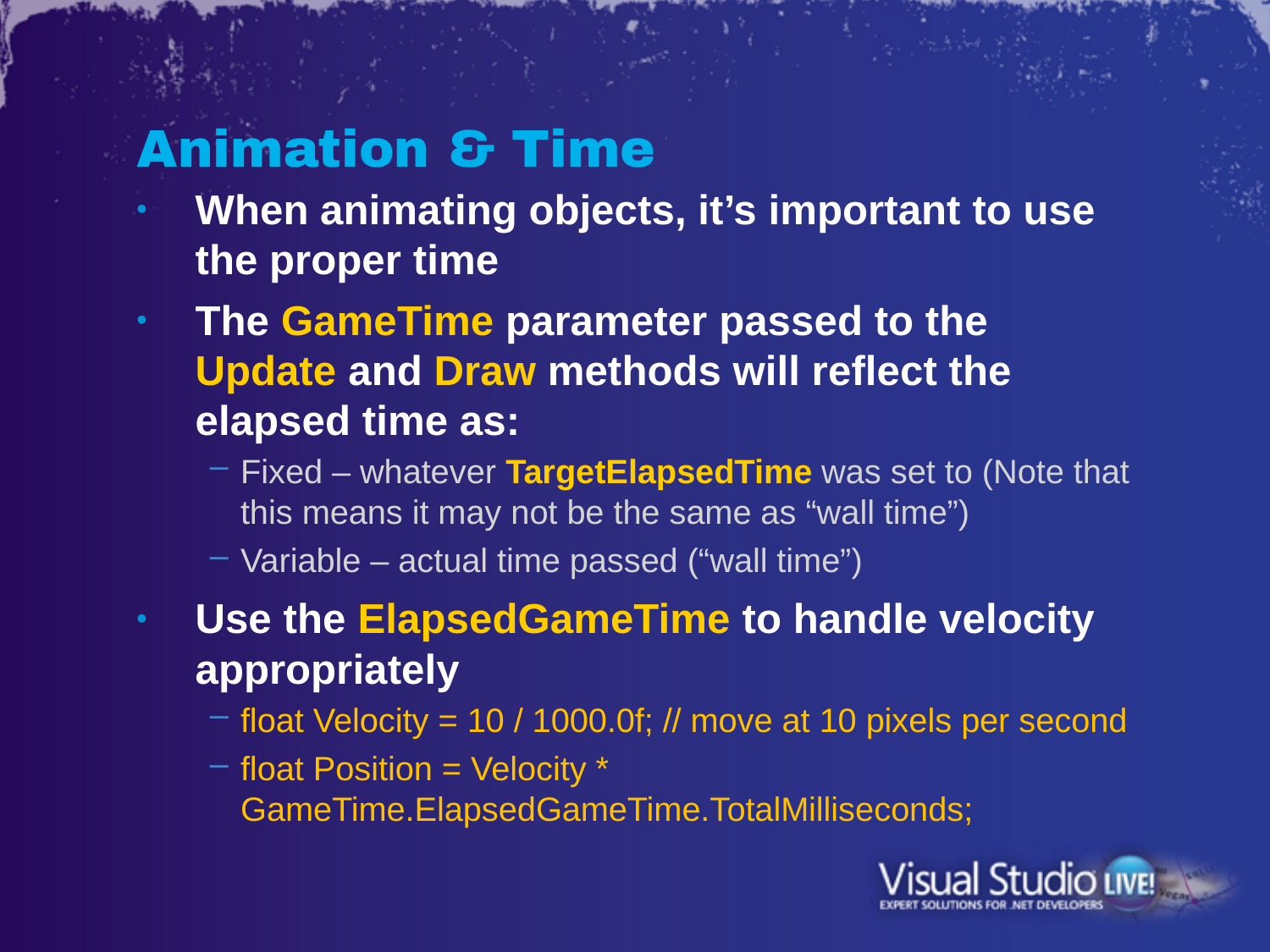

# Animation & Time
When animating objects, it’s important to use the proper time
The GameTime parameter passed to the Update and Draw methods will reflect the elapsed time as:
Fixed – whatever TargetElapsedTime was set to (Note that this means it may not be the same as “wall time”)
Variable – actual time passed (“wall time”)
Use the ElapsedGameTime to handle velocity appropriately
float Velocity = 10 / 1000.0f; // move at 10 pixels per second
float Position = Velocity * GameTime.ElapsedGameTime.TotalMilliseconds;